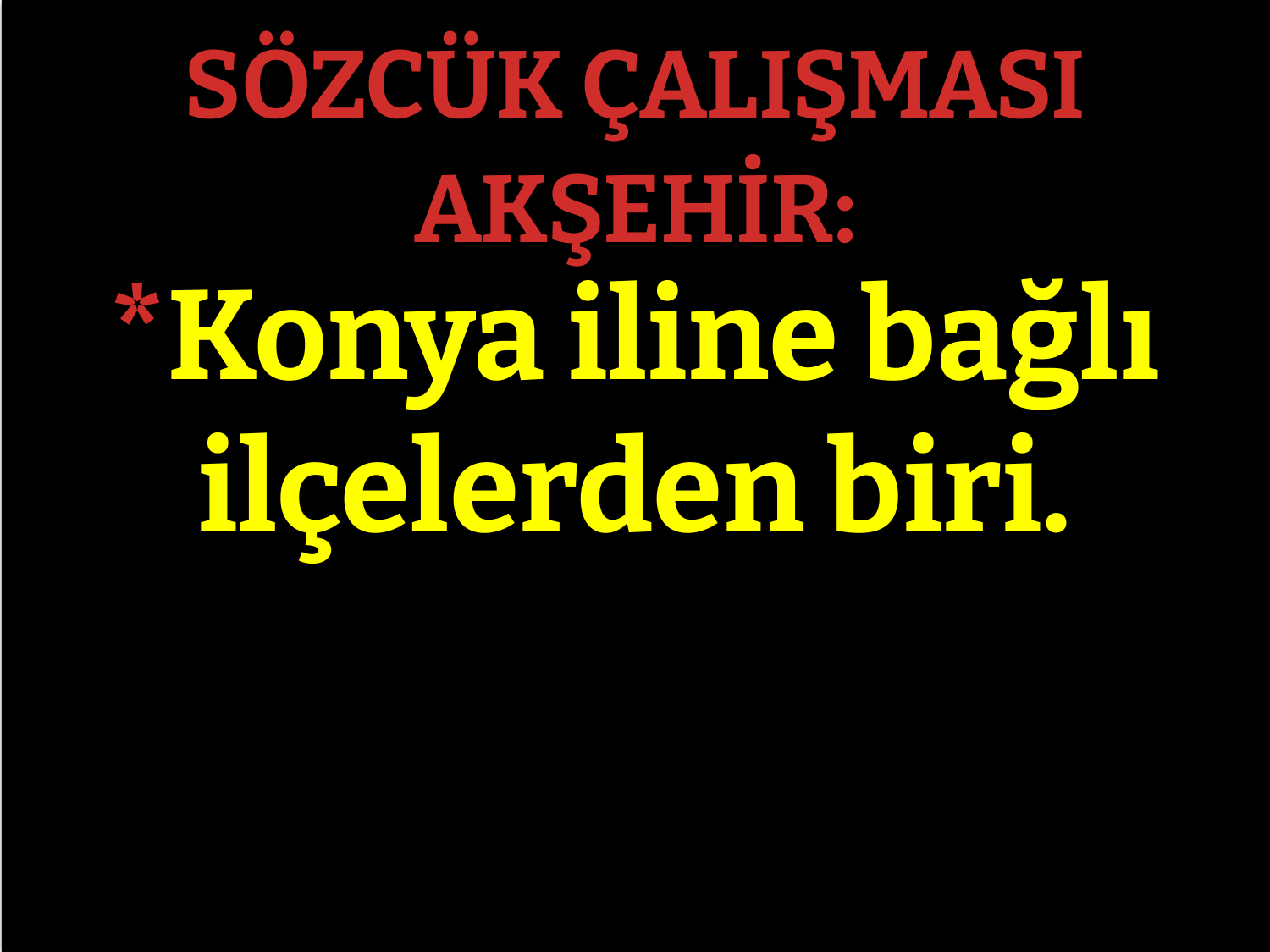

SÖZCÜK ÇALIŞMASI
AKŞEHİR:
*Konya iline bağlı ilçelerden biri.